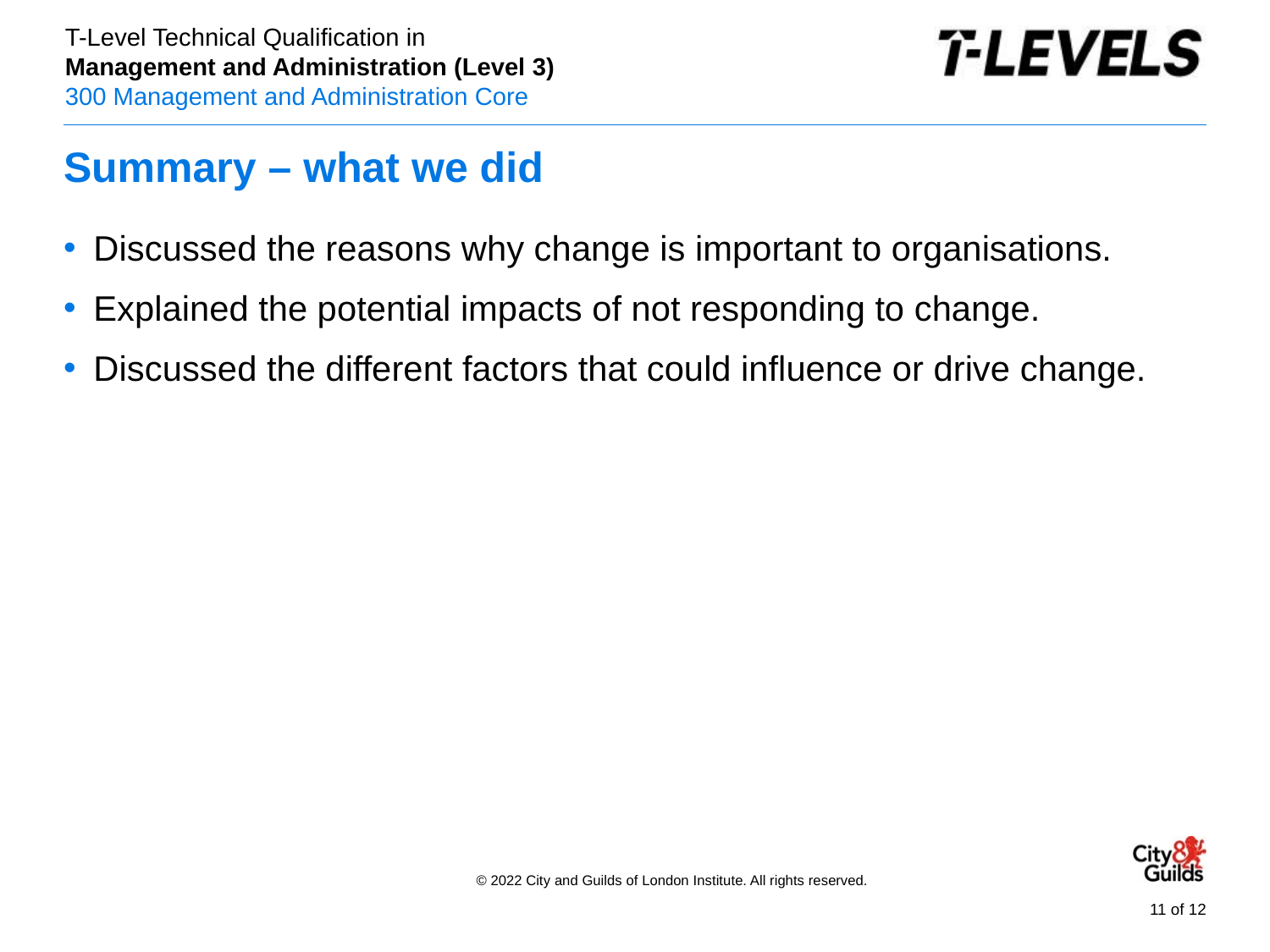

# Summary – what we did
Discussed the reasons why change is important to organisations.
Explained the potential impacts of not responding to change.
Discussed the different factors that could influence or drive change.